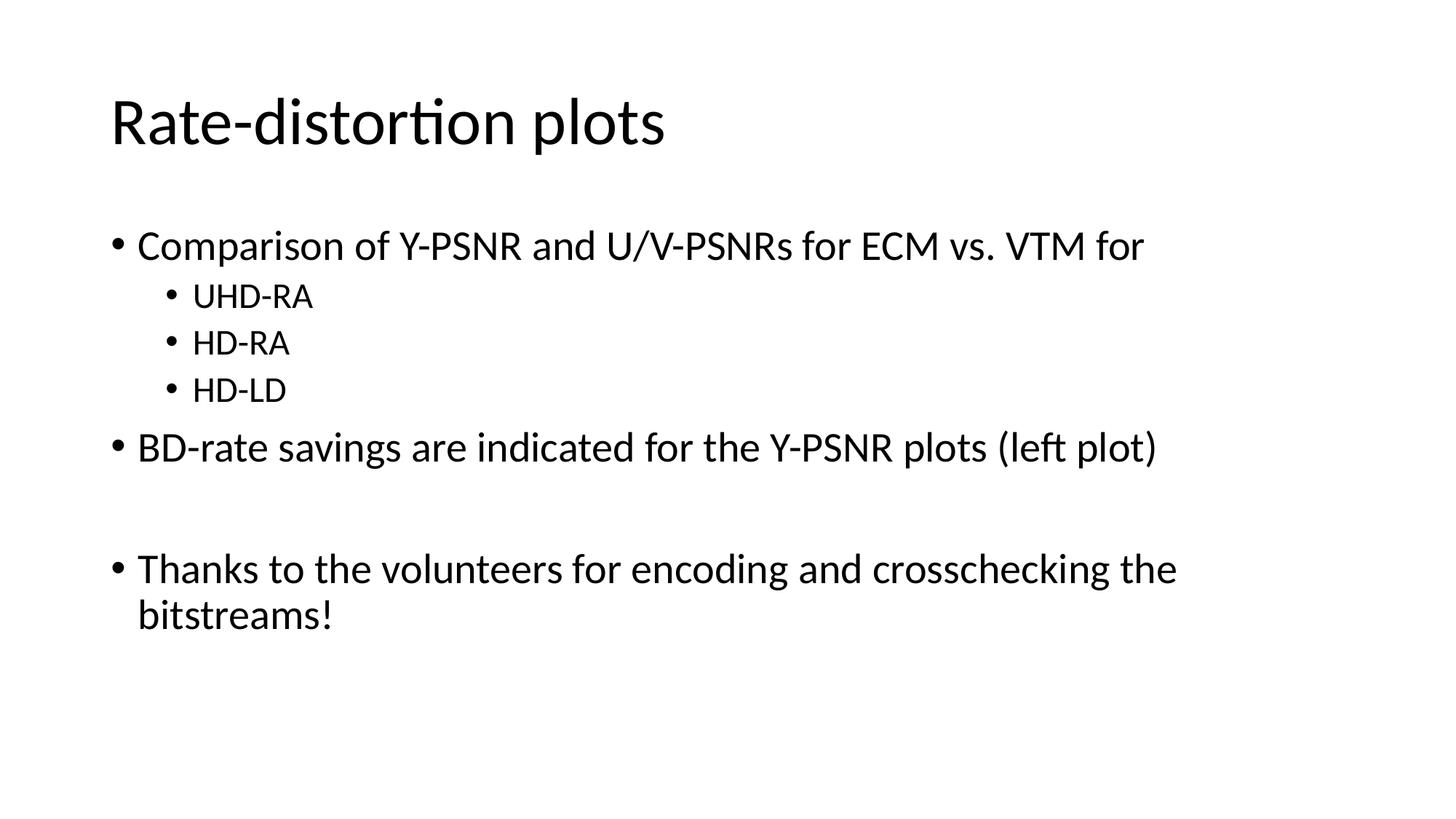

# Rate-distortion plots
Comparison of Y-PSNR and U/V-PSNRs for ECM vs. VTM for
UHD-RA
HD-RA
HD-LD
BD-rate savings are indicated for the Y-PSNR plots (left plot)

Thanks to the volunteers for encoding and crosschecking the bitstreams!